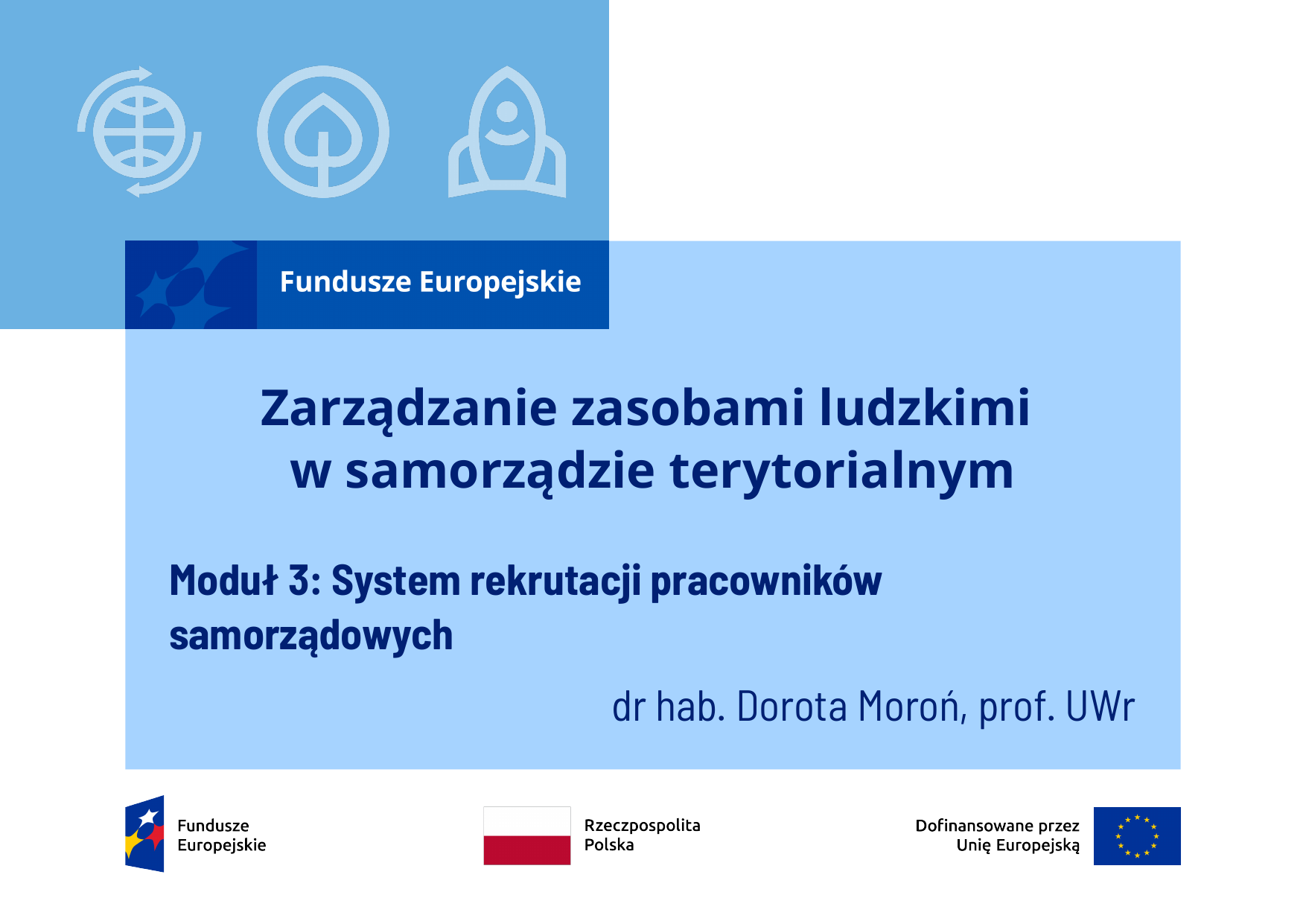

# Zarządzanie zasobami ludzkimi w samorządzie terytorialnym
Moduł 3: System rekrutacji pracowników samorządowych
dr hab. Dorota Moroń, prof. UWr